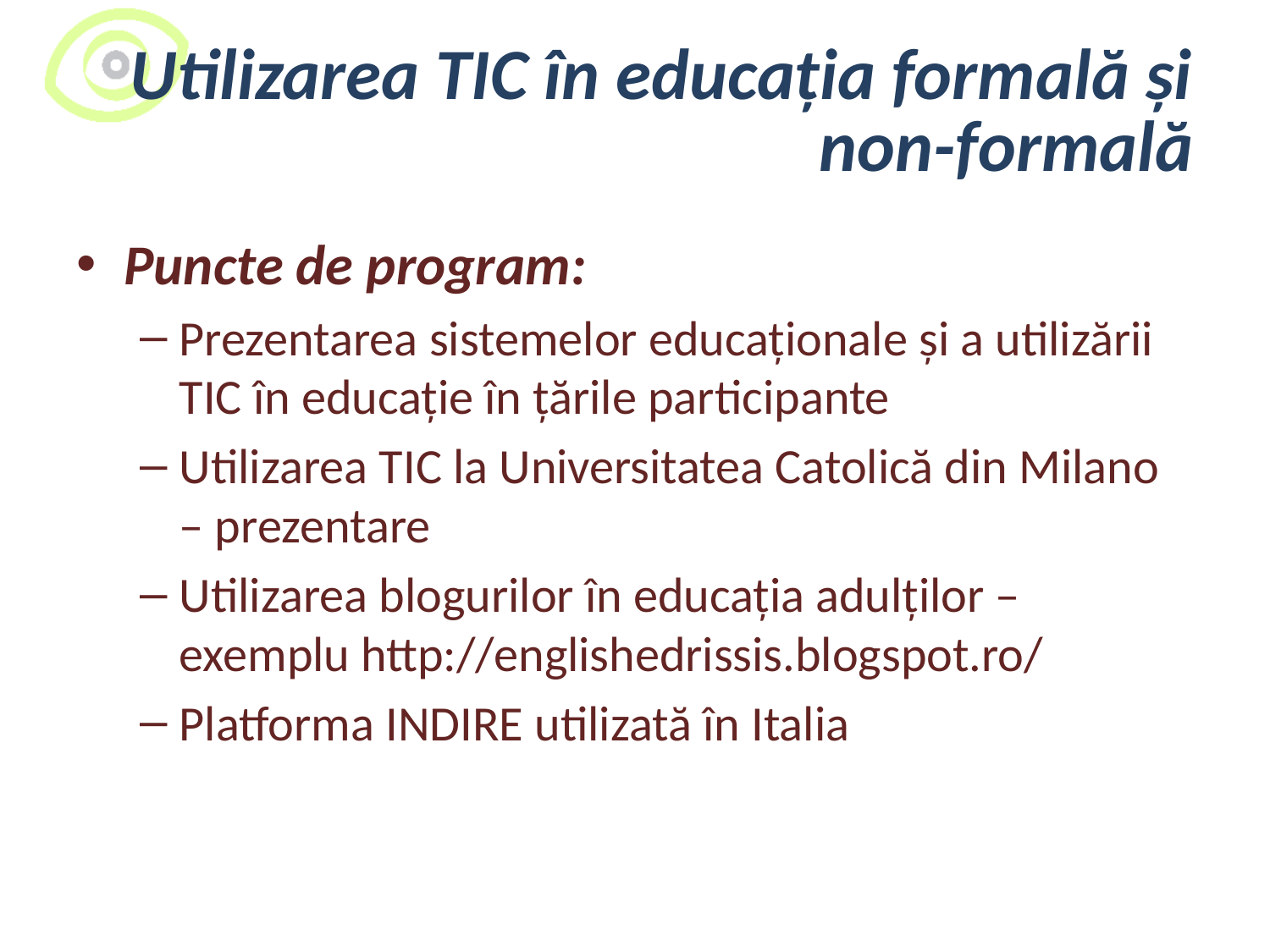

# Utilizarea TIC în educația formală și non-formală
Puncte de program:
Prezentarea sistemelor educaționale și a utilizării TIC în educație în țările participante
Utilizarea TIC la Universitatea Catolică din Milano – prezentare
Utilizarea blogurilor în educația adulților – exemplu http://englishedrissis.blogspot.ro/
Platforma INDIRE utilizată în Italia